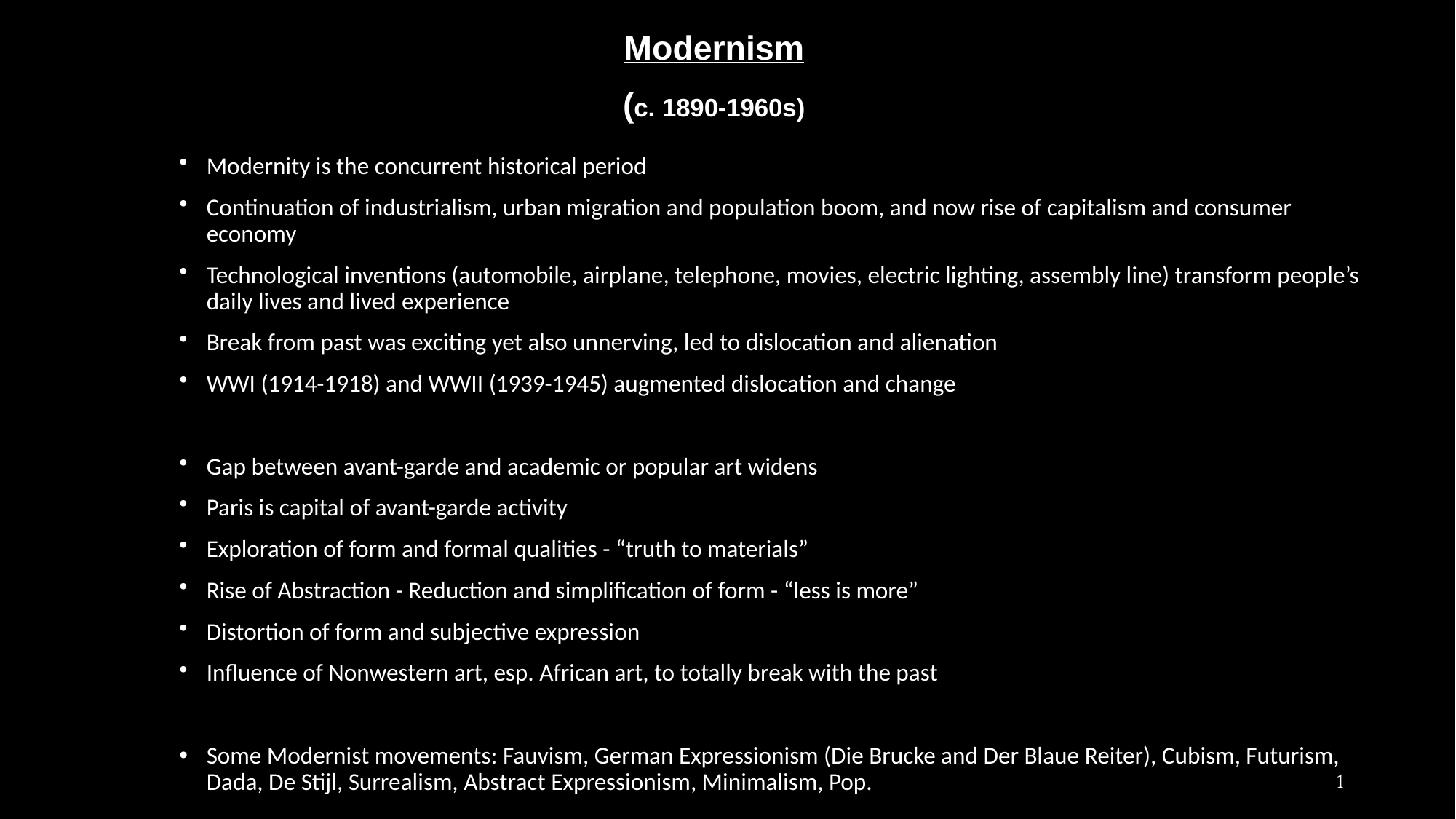

# Modernism (c. 1890-1960s)
Modernity is the concurrent historical period
Continuation of industrialism, urban migration and population boom, and now rise of capitalism and consumer economy
Technological inventions (automobile, airplane, telephone, movies, electric lighting, assembly line) transform people’s daily lives and lived experience
Break from past was exciting yet also unnerving, led to dislocation and alienation
WWI (1914-1918) and WWII (1939-1945) augmented dislocation and change

Gap between avant-garde and academic or popular art widens
Paris is capital of avant-garde activity
Exploration of form and formal qualities - “truth to materials”
Rise of Abstraction - Reduction and simplification of form - “less is more”
Distortion of form and subjective expression
Influence of Nonwestern art, esp. African art, to totally break with the past

Some Modernist movements: Fauvism, German Expressionism (Die Brucke and Der Blaue Reiter), Cubism, Futurism, Dada, De Stijl, Surrealism, Abstract Expressionism, Minimalism, Pop.

1